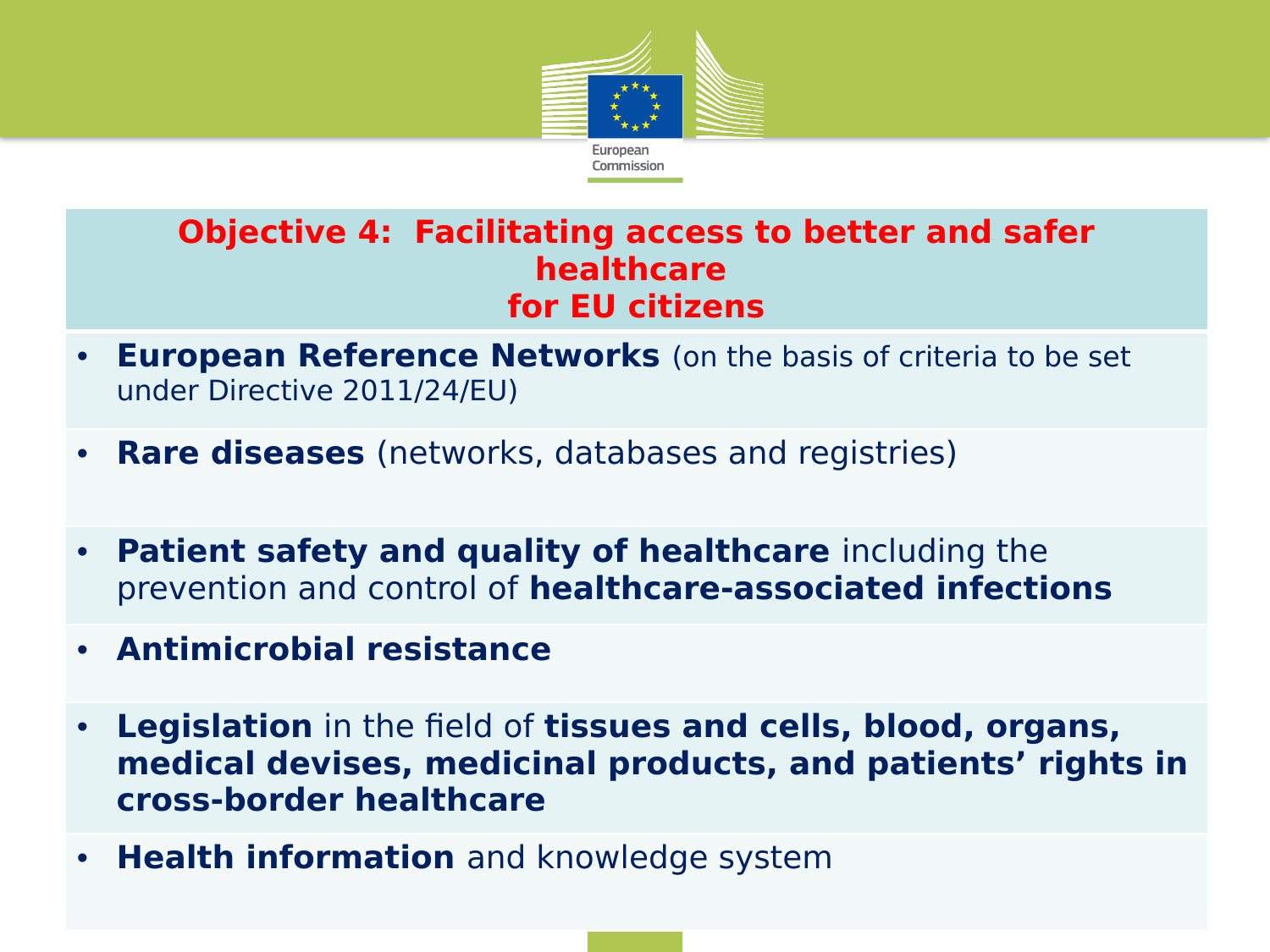

| Objective 4: Facilitating access to better and safer healthcare for EU citizens |
| --- |
| European Reference Networks (on the basis of criteria to be set under Directive 2011/24/EU) |
| Rare diseases (networks, databases and registries) |
| Patient safety and quality of healthcare including the prevention and control of healthcare-associated infections |
| Antimicrobial resistance |
| Legislation in the field of tissues and cells, blood, organs, medical devises, medicinal products, and patients’ rights in cross-border healthcare |
| Health information and knowledge system |